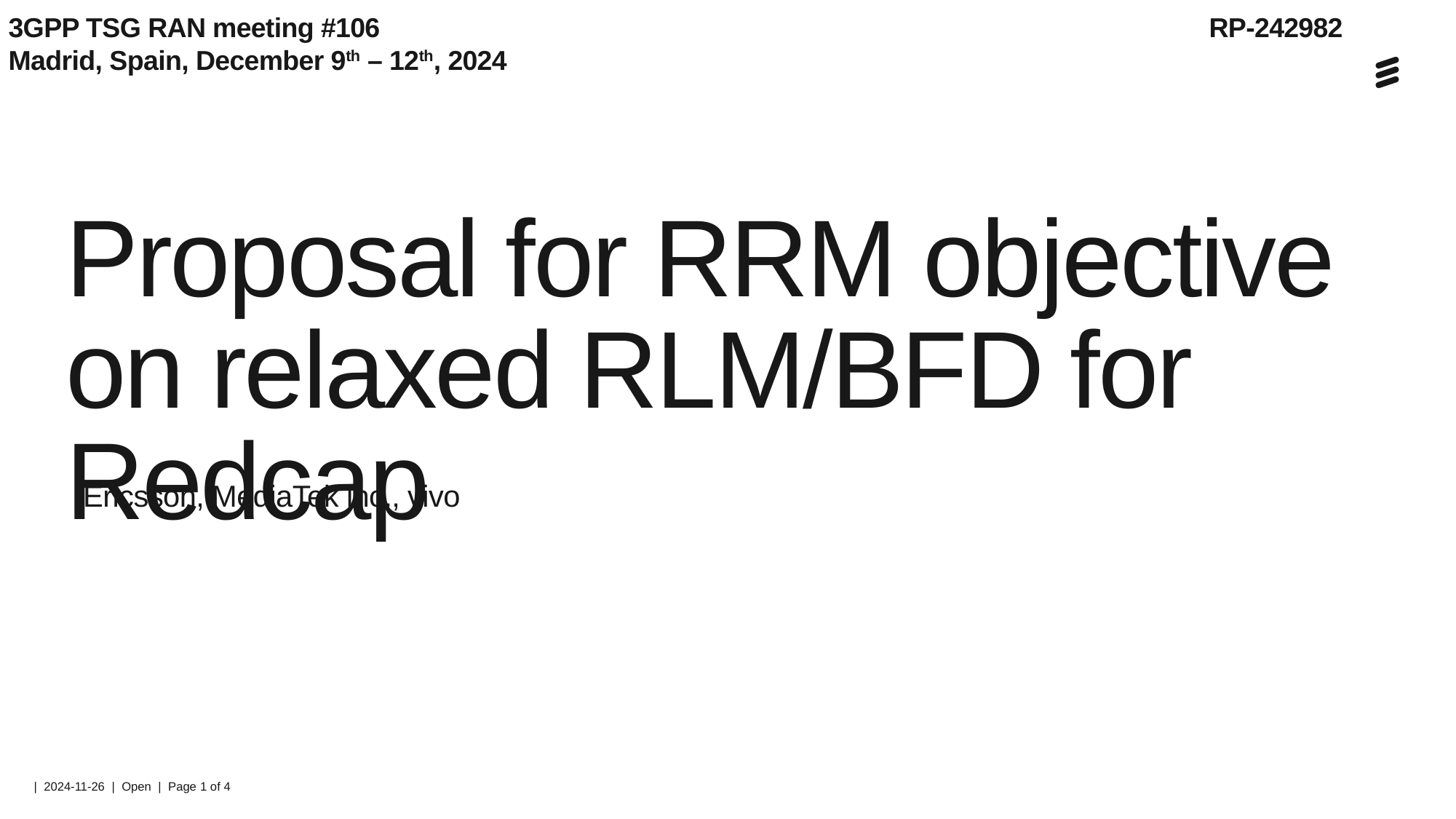

3GPP TSG RAN meeting #106								RP-242982
Madrid, Spain, December 9th – 12th, 2024
# Proposal for RRM objective on relaxed RLM/BFD for Redcap
Ericsson, MediaTek inc., vivo